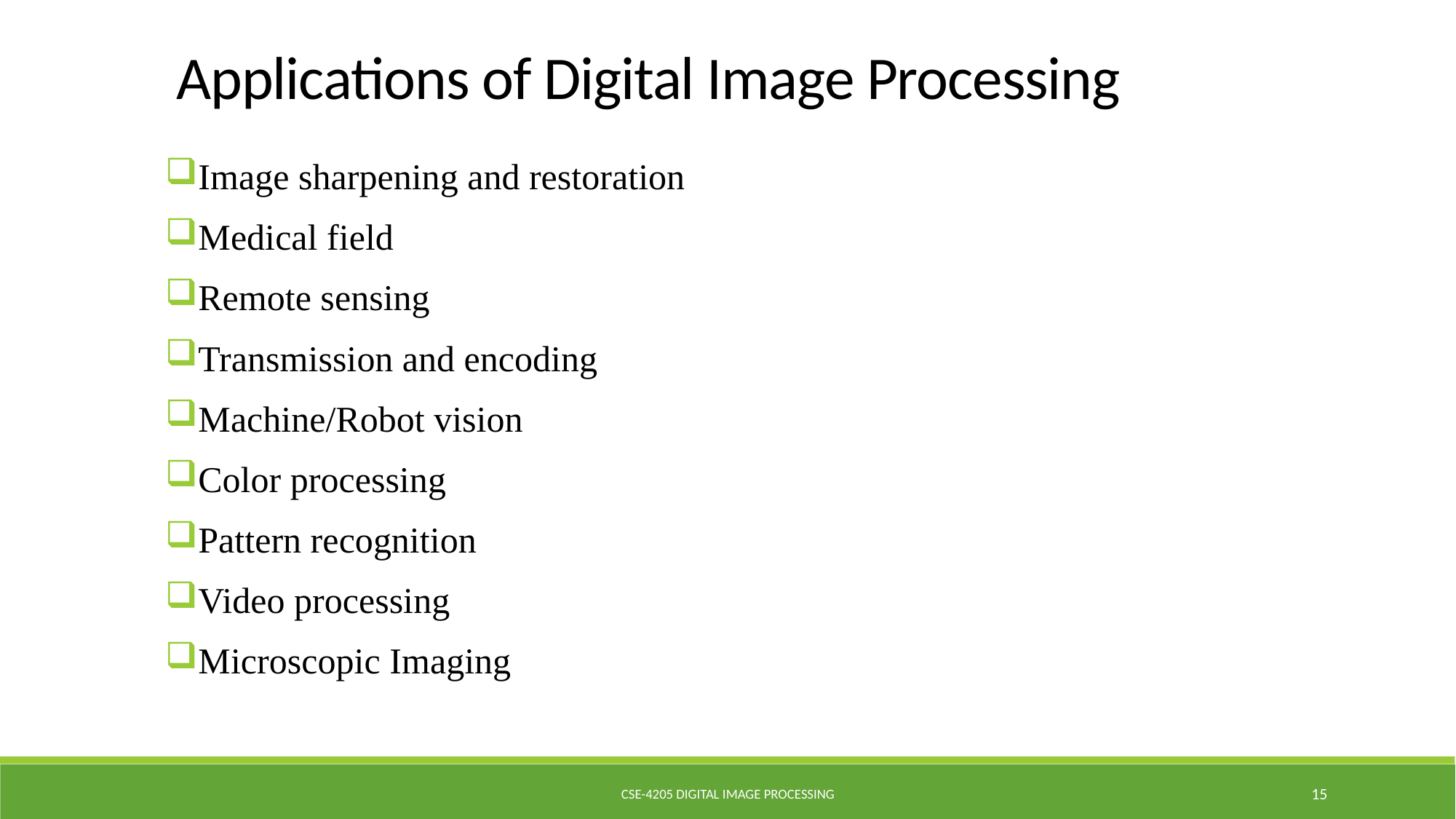

Applications of Digital Image Processing
Image sharpening and restoration
Medical field
Remote sensing
Transmission and encoding
Machine/Robot vision
Color processing
Pattern recognition
Video processing
Microscopic Imaging
CSE-4205 Digital Image Processing
15